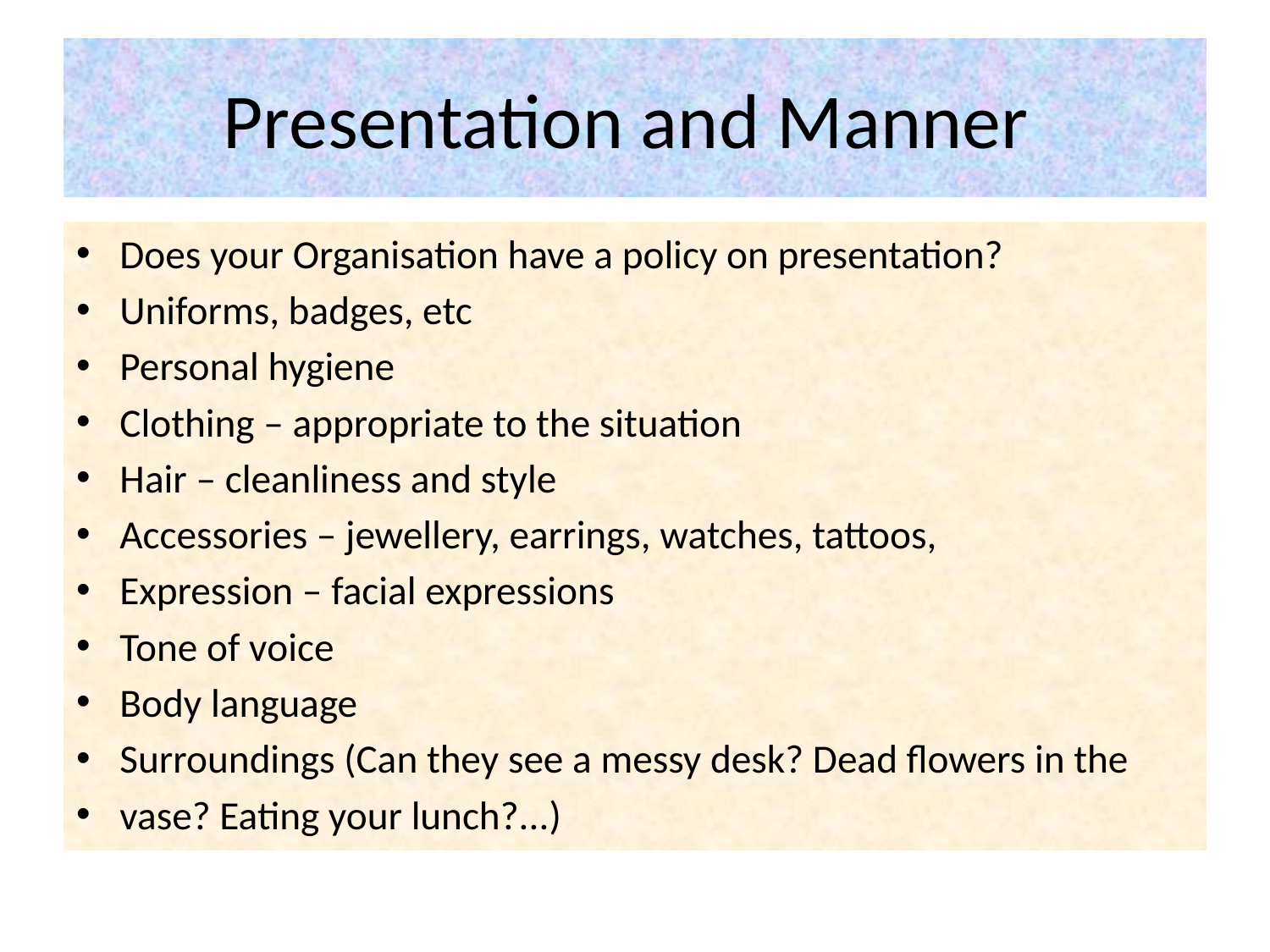

# Presentation and Manner
Does your Organisation have a policy on presentation?
Uniforms, badges, etc
Personal hygiene
Clothing – appropriate to the situation
Hair – cleanliness and style
Accessories – jewellery, earrings, watches, tattoos,
Expression – facial expressions
Tone of voice
Body language
Surroundings (Can they see a messy desk? Dead flowers in the
vase? Eating your lunch?...)